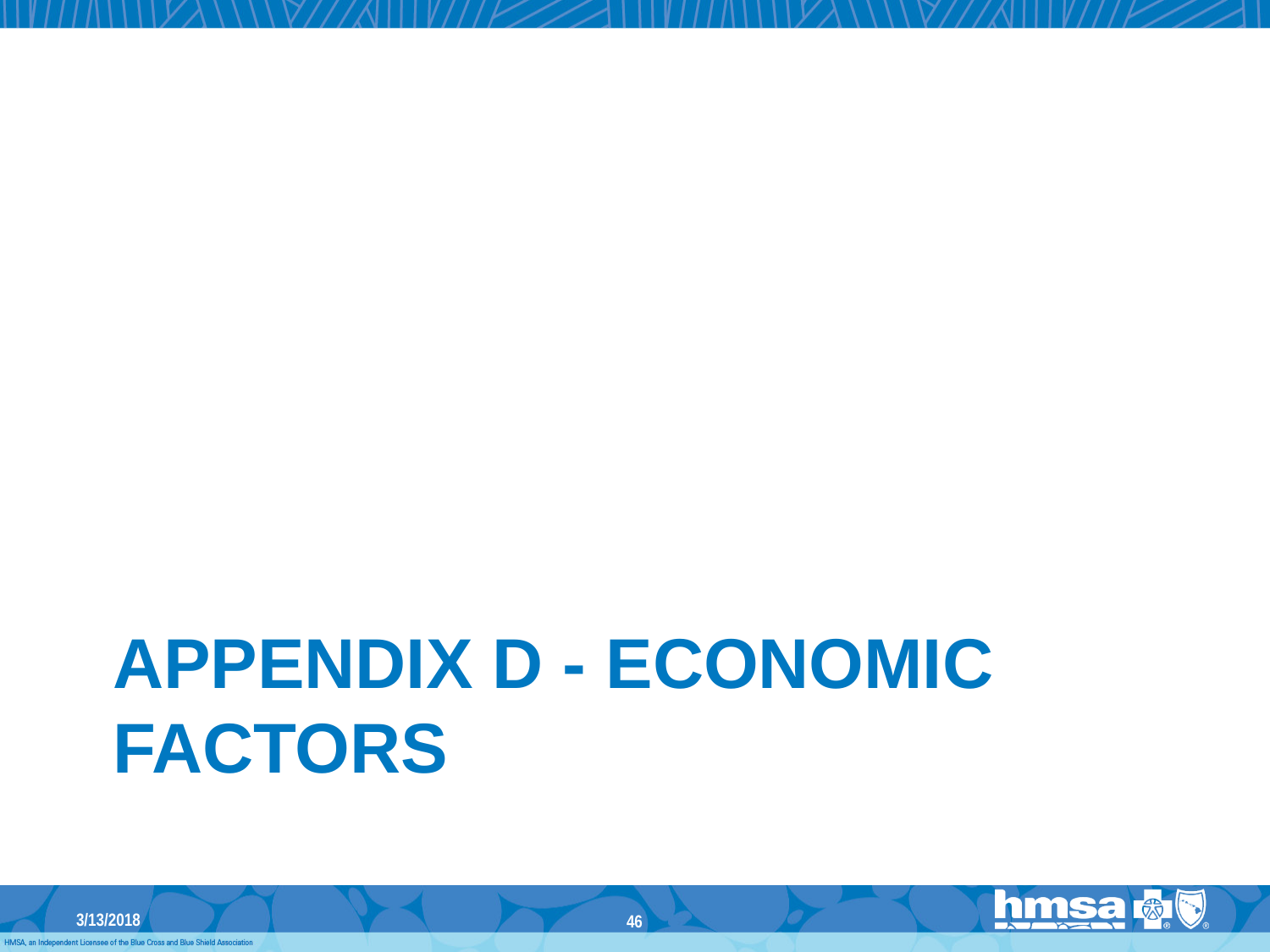

# Appendix d - Economic Factors
3/13/2018
46